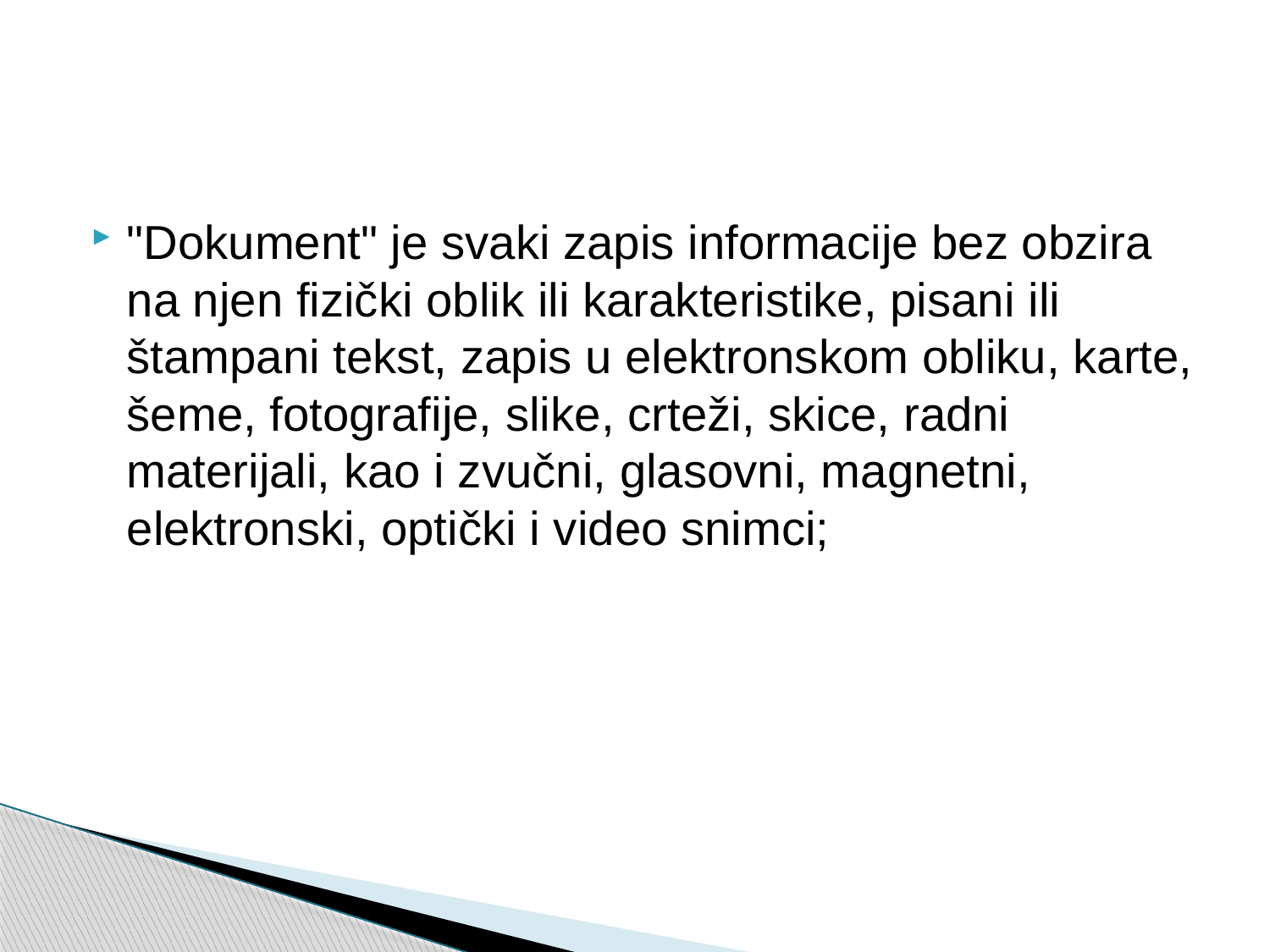

#
"Dokument" je svaki zapis informacije bez obzira na njen fizički oblik ili karakteristike, pisani ili štampani tekst, zapis u elektronskom obliku, karte, šeme, fotografije, slike, crteži, skice, radni materijali, kao i zvučni, glasovni, magnetni, elektronski, optički i video snimci;